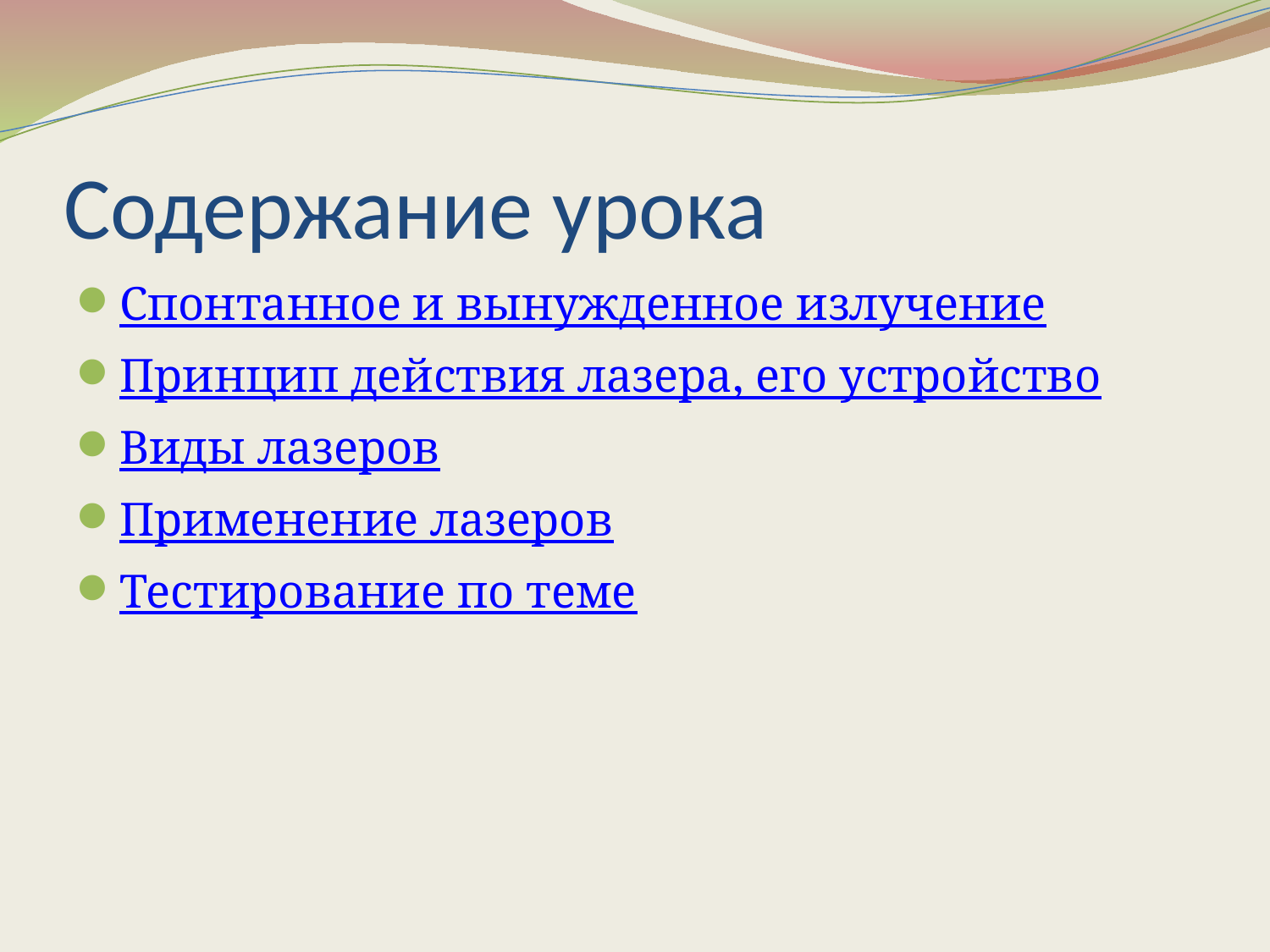

# Содержание урока
Спонтанное и вынужденное излучение
Принцип действия лазера, его устройство
Виды лазеров
Применение лазеров
Тестирование по теме